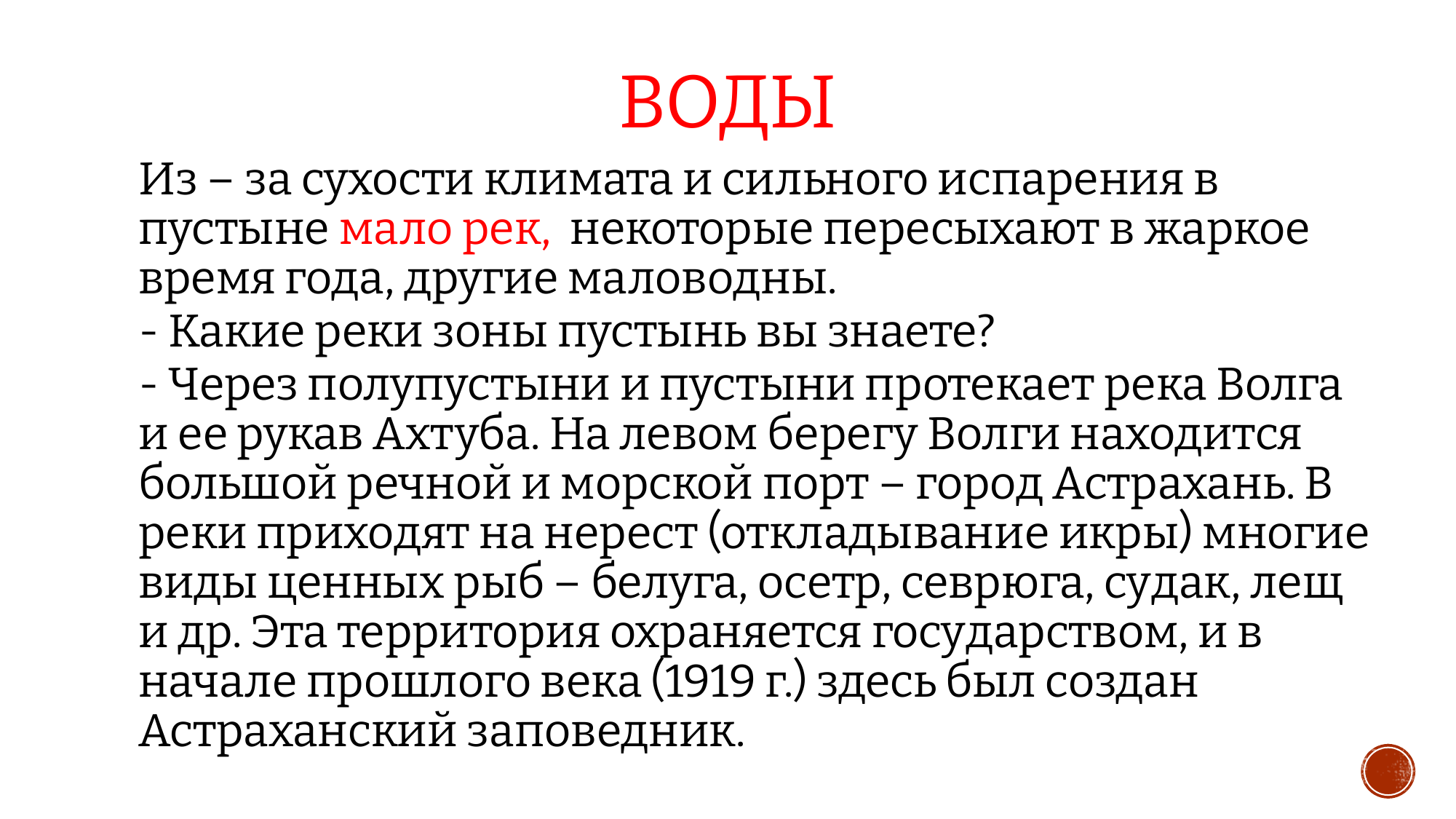

# воды
Из – за сухости климата и сильного испарения в пустыне мало рек,  некоторые пересыхают в жаркое время года, другие маловодны.
- Какие реки зоны пустынь вы знаете?
- Через полупустыни и пустыни протекает река Волга и ее рукав Ахтуба. На левом берегу Волги находится большой речной и морской порт – город Астрахань. В реки приходят на нерест (откладывание икры) многие виды ценных рыб – белуга, осетр, севрюга, судак, лещ и др. Эта территория охраняется государством, и в начале прошлого века (1919 г.) здесь был создан Астраханский заповедник.